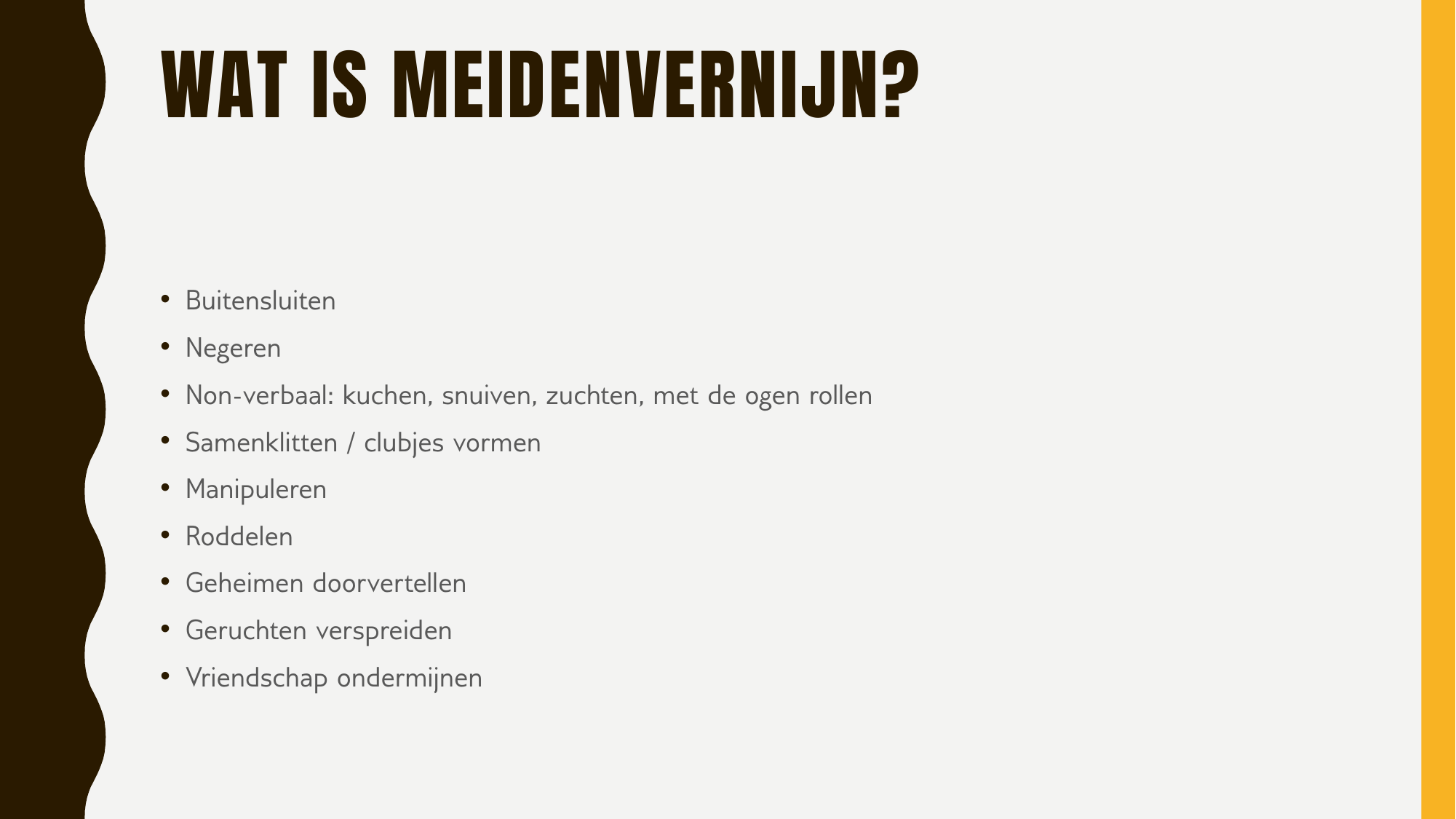

# Wat is meidenvernijn?
Buitensluiten
Negeren
Non-verbaal: kuchen, snuiven, zuchten, met de ogen rollen
Samenklitten / clubjes vormen
Manipuleren
Roddelen
Geheimen doorvertellen
Geruchten verspreiden
Vriendschap ondermijnen